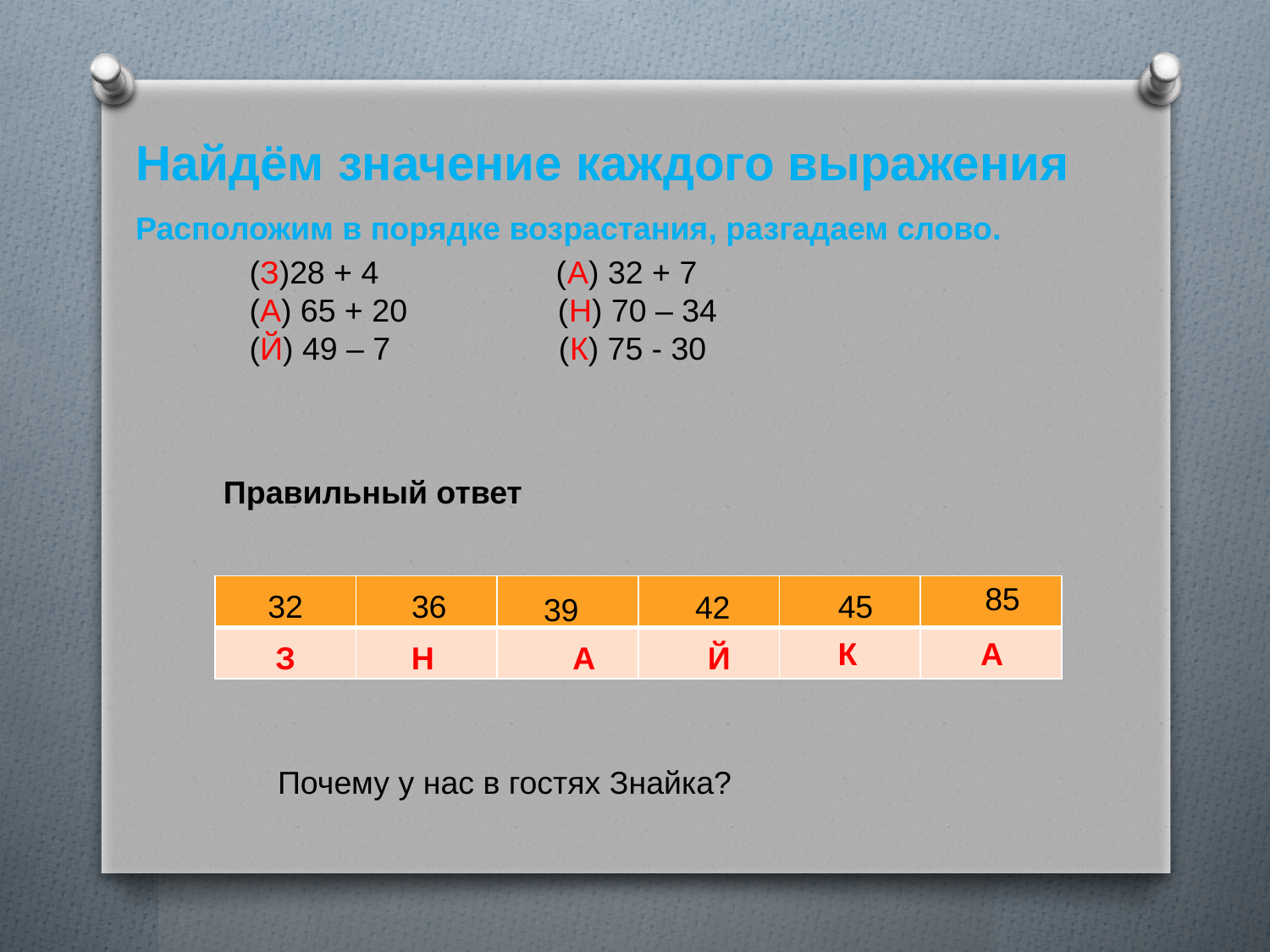

Найдём значение каждого выражения
Расположим в порядке возрастания, разгадаем слово.
(З)28 + 4                    (А) 32 + 7
(А) 65 + 20                 (Н) 70 – 34
(Й) 49 – 7                   (К) 75 - 30
Правильный ответ
85
|  |  |  |  |  |  |
| --- | --- | --- | --- | --- | --- |
|  |  |  |  |  |  |
32
36
45
42
39
К
А
Й
З
Н
А
Почему у нас в гостях Знайка?